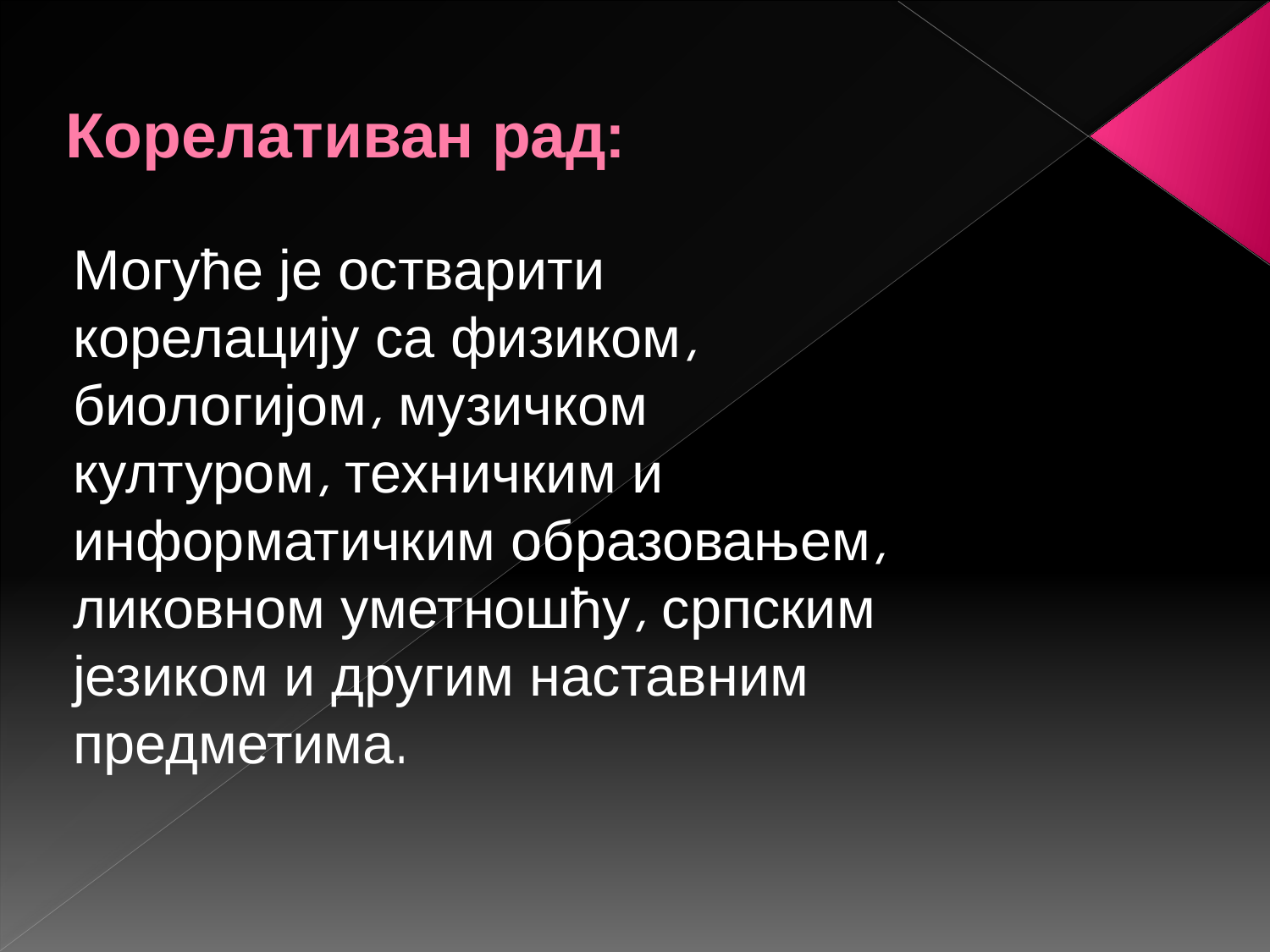

# Корелативан рад:
Могуће је остварити корелацију са физиком, биологијом, музичком културом, техничким и информатичким образовањем, ликовном уметношћу, српским језиком и другим наставним предметима.